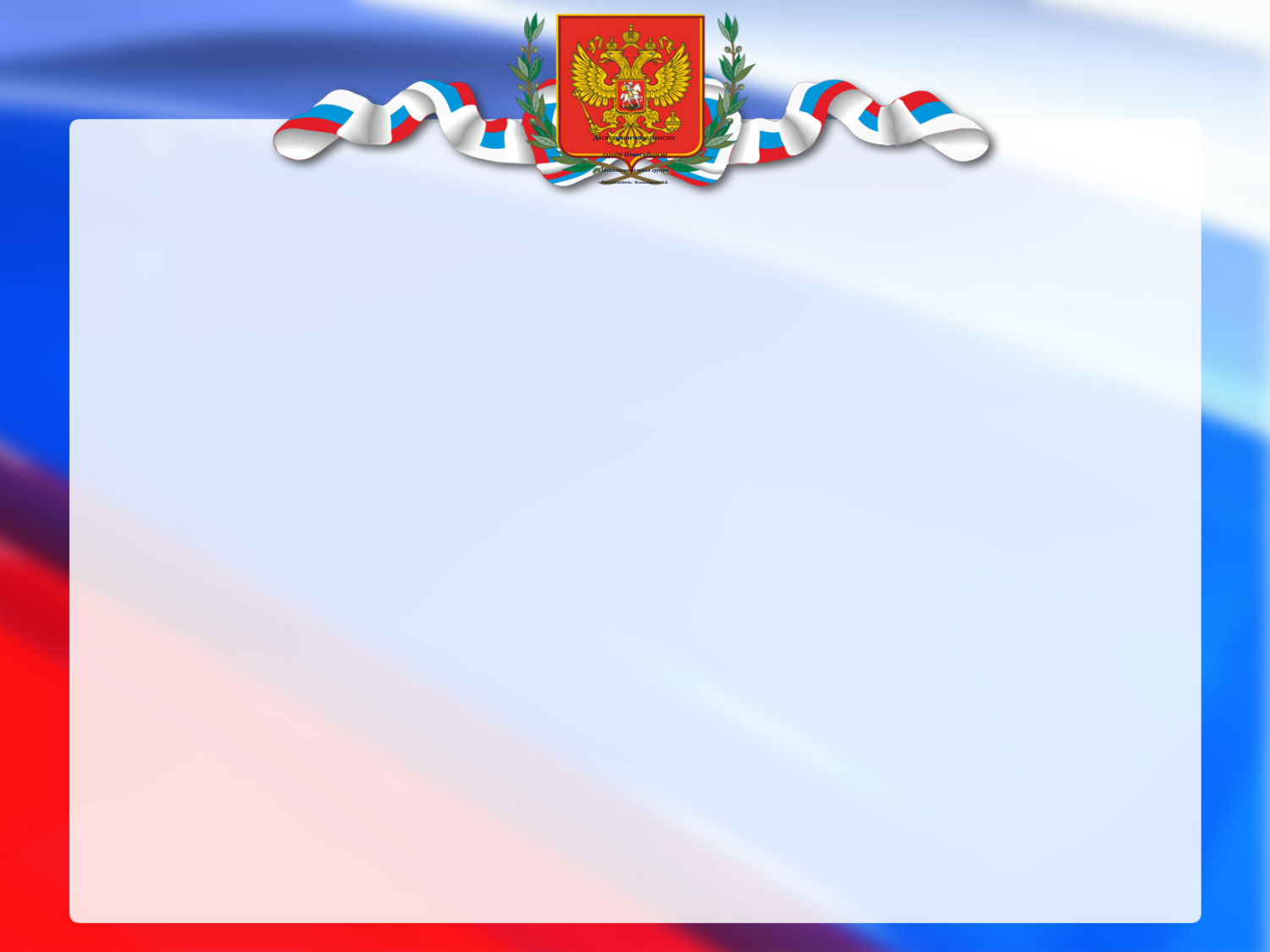

# Достопримечательности города Новосибирска Подготовительная группа Воспитатель: Калашникова О.В.